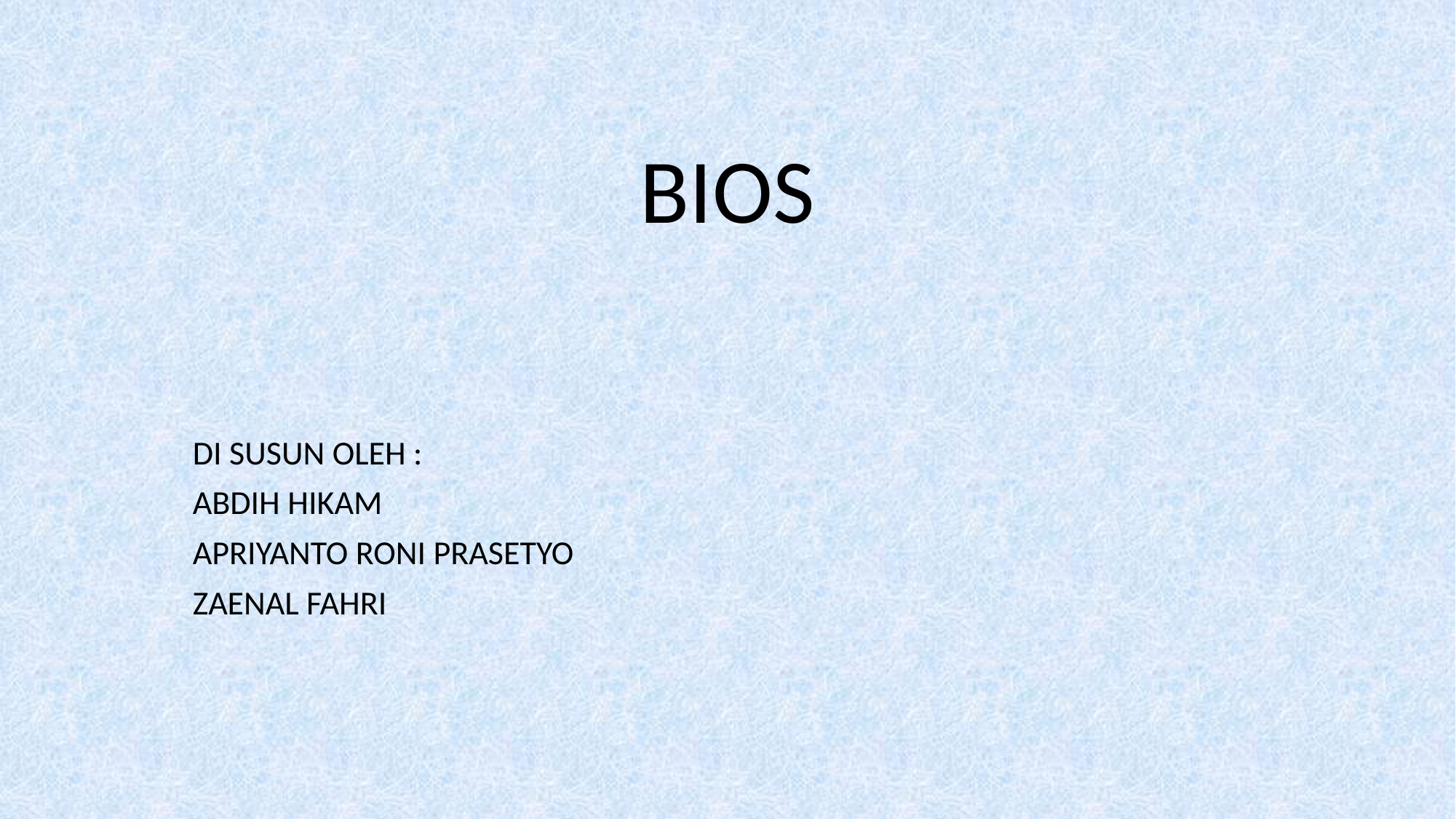

# BIOS
DI SUSUN OLEH :
ABDIH HIKAM
APRIYANTO RONI PRASETYO
ZAENAL FAHRI